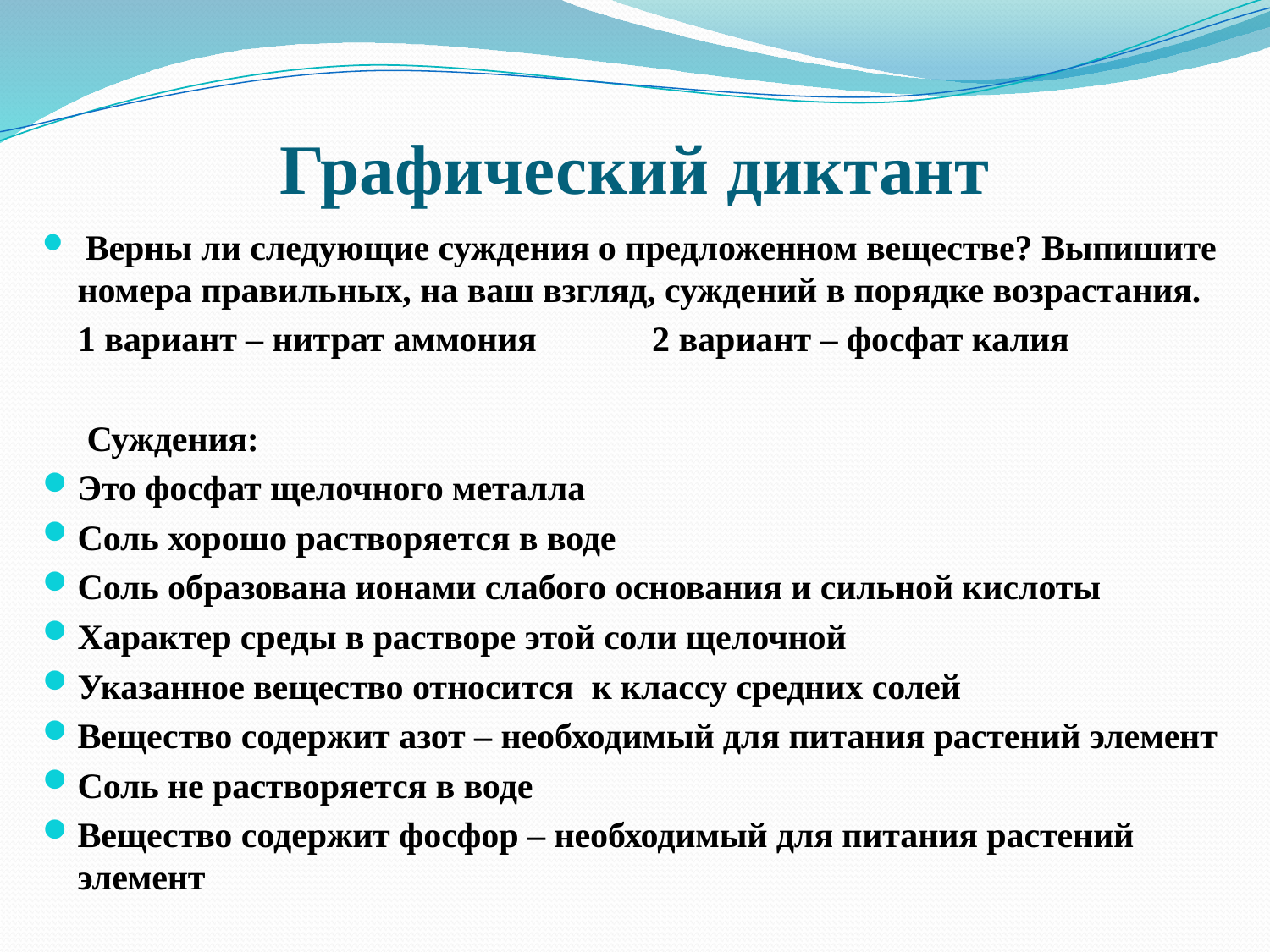

# Графический диктант
 Верны ли следующие суждения о предложенном веществе? Выпишите номера правильных, на ваш взгляд, суждений в порядке возрастания.
    1 вариант – нитрат аммония             2 вариант – фосфат калия

     Суждения:
Это фосфат щелочного металла
Соль хорошо растворяется в воде
Соль образована ионами слабого основания и сильной кислоты
Характер среды в растворе этой соли щелочной
Указанное вещество относится  к классу средних солей
Вещество содержит азот – необходимый для питания растений элемент
Соль не растворяется в воде
Вещество содержит фосфор – необходимый для питания растений элемент